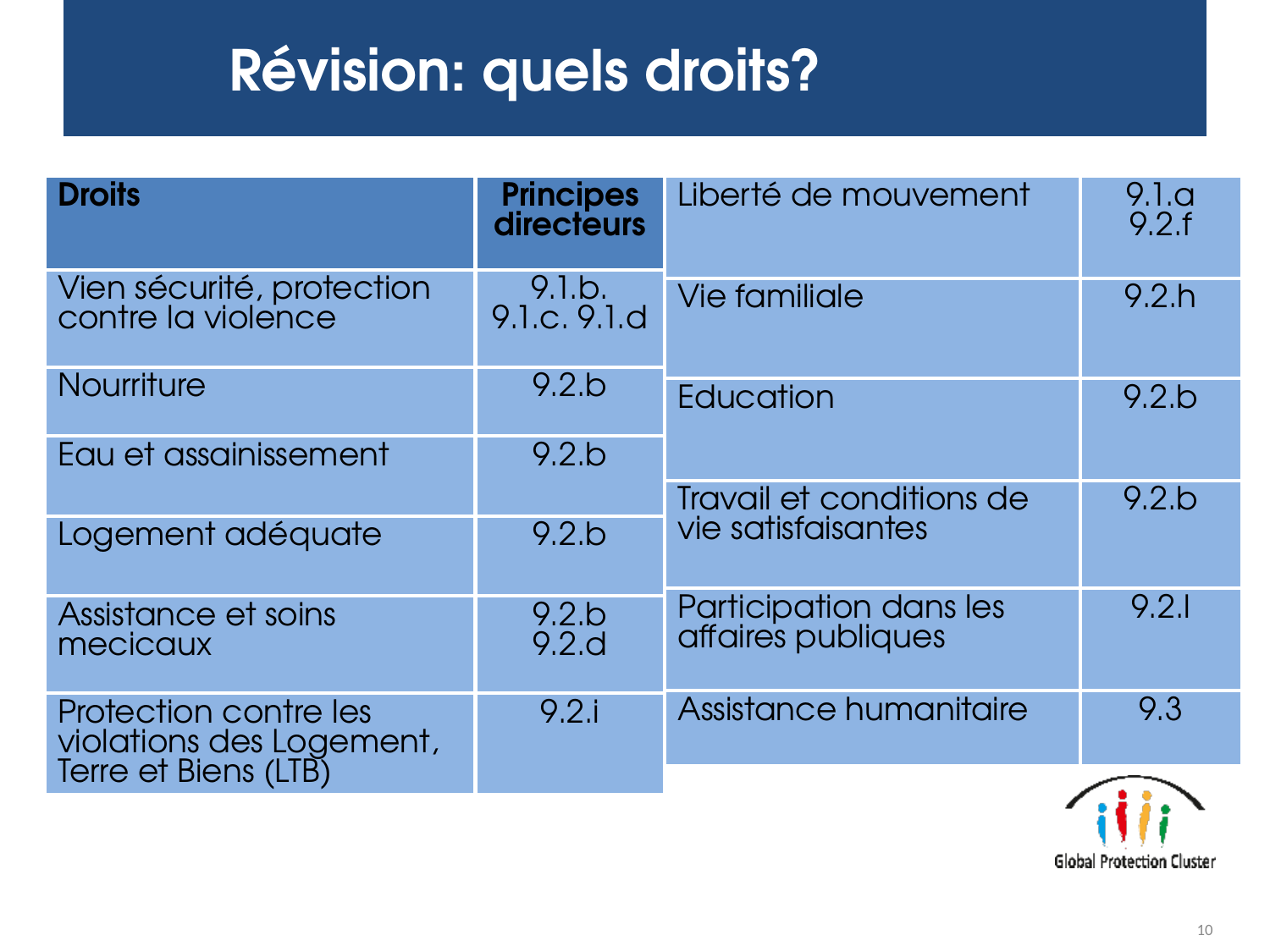

# Révision: quels droits?
| Droits | Principes directeurs |
| --- | --- |
| Vien sécurité, protection contre la violence | 9.1.b. 9.1.c. 9.1.d |
| Nourriture | 9.2.b |
| Eau et assainissement | 9.2.b |
| Logement adéquate | 9.2.b |
| Assistance et soins mecicaux | 9.2.b 9.2.d |
| Protection contre les violations des Logement, Terre et Biens (LTB) | 9.2.i |
| Liberté de mouvement | 9.1.a 9.2.f |
| --- | --- |
| Vie familiale | 9.2.h |
| Education | 9.2.b |
| Travail et conditions de vie satisfaisantes | 9.2.b |
| Participation dans les affaires publiques | 9.2.l |
| Assistance humanitaire | 9.3 |